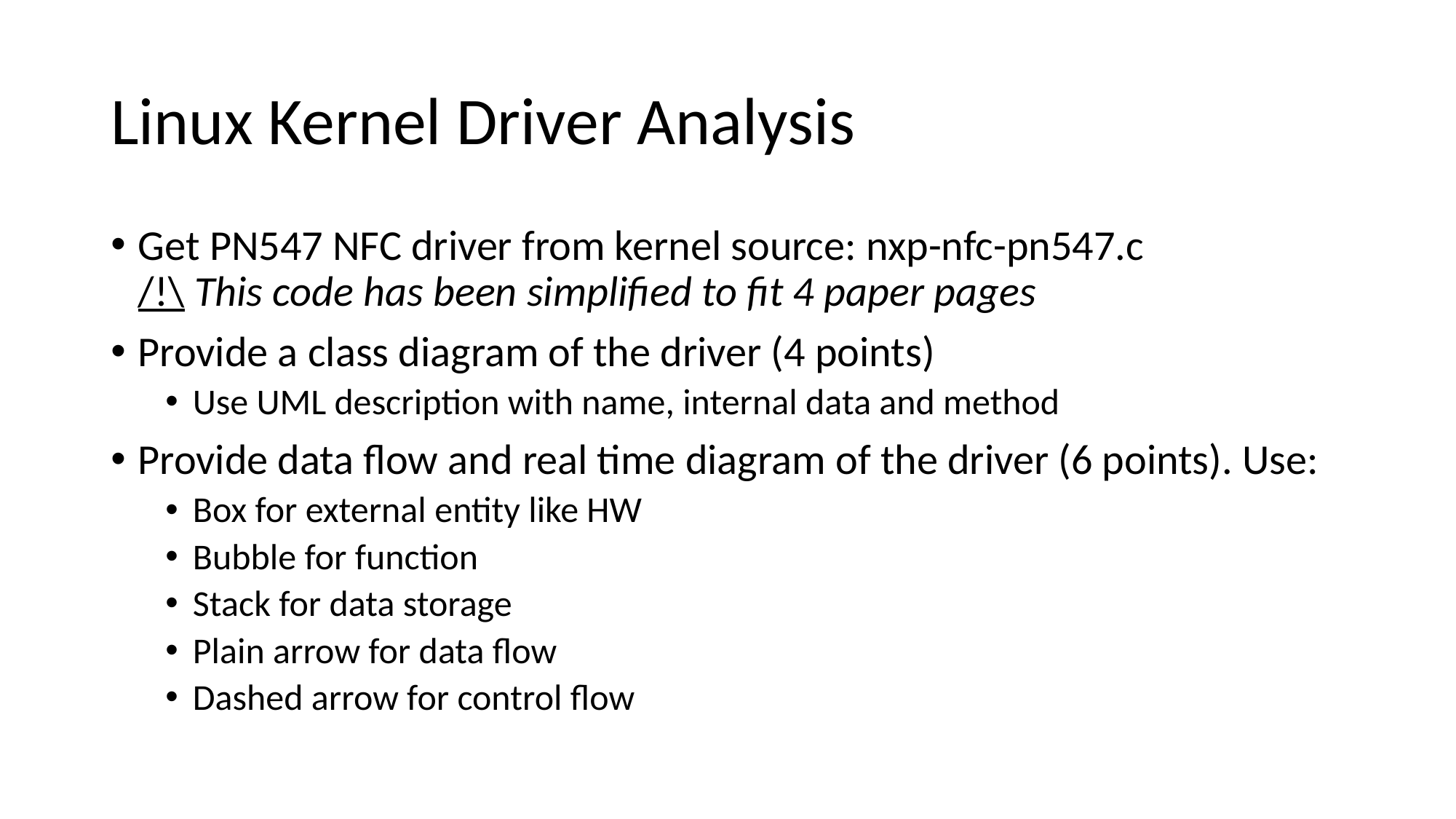

# Linux Kernel Driver Analysis
Get PN547 NFC driver from kernel source: nxp-nfc-pn547.c
/!\ This code has been simplified to fit 4 paper pages
Provide a class diagram of the driver (4 points)
Use UML description with name, internal data and method
Provide data flow and real time diagram of the driver (6 points). Use:
Box for external entity like HW
Bubble for function
Stack for data storage
Plain arrow for data flow
Dashed arrow for control flow